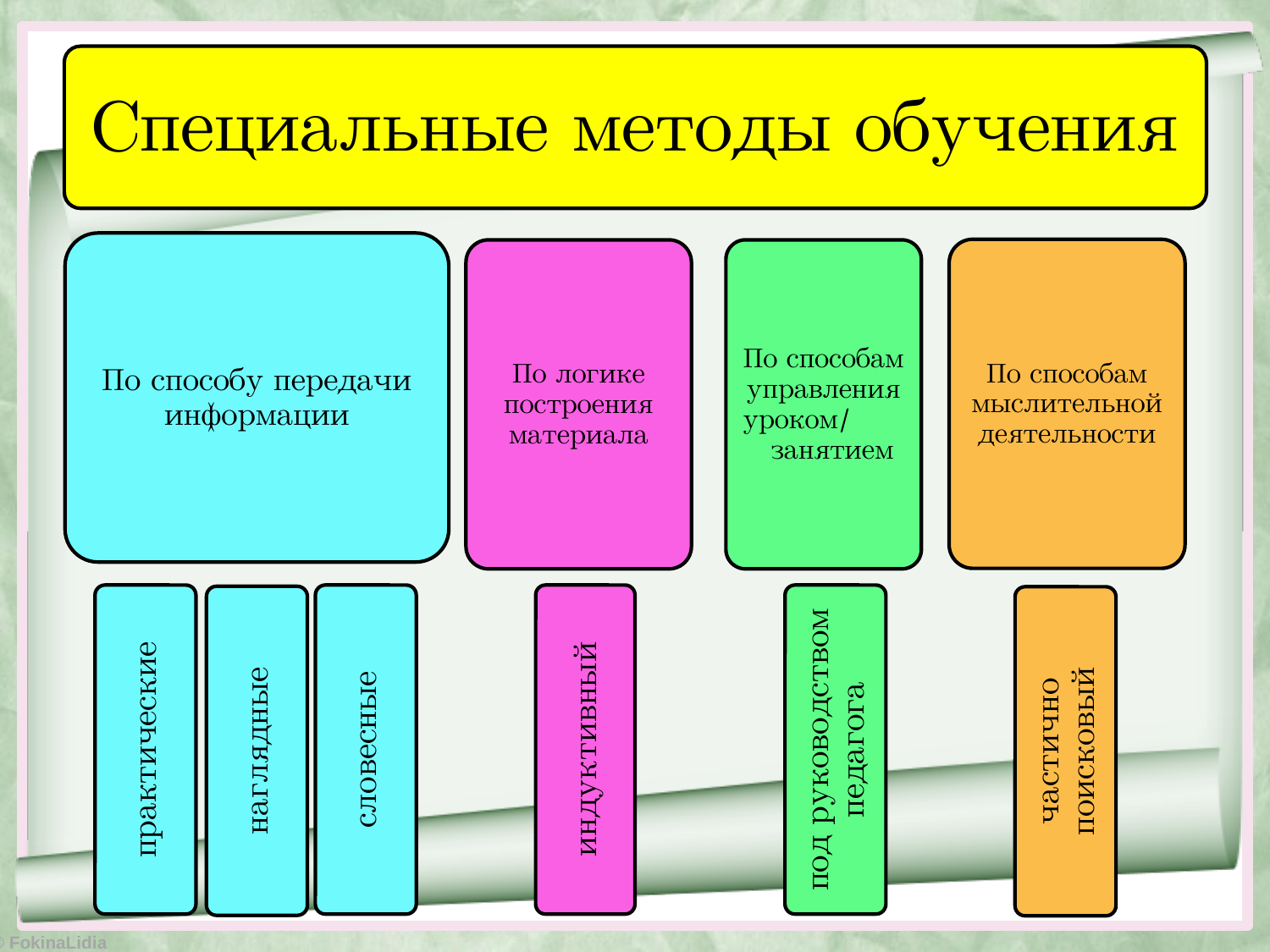

Специальные методы обучения
По способу передачи информации
практические
наглядные
словесные
По логике построения материала
По способам управления уроком/         занятием
По способам мыслительной деятельности
индуктивный
под руководством педагога
частично поисковый